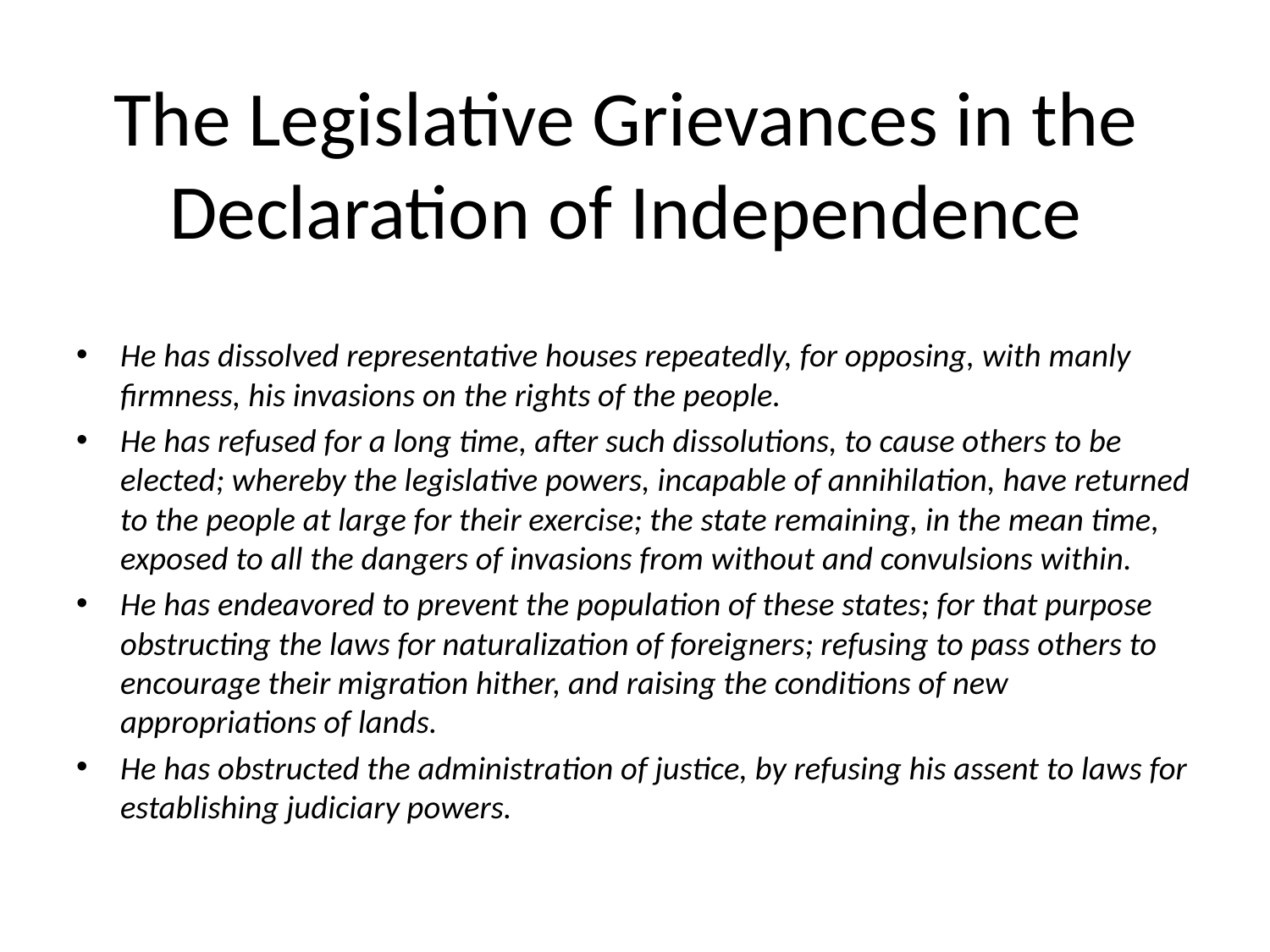

# The Legislative Grievances in the Declaration of Independence
He has dissolved representative houses repeatedly, for opposing, with manly firmness, his invasions on the rights of the people.
He has refused for a long time, after such dissolutions, to cause others to be elected; whereby the legislative powers, incapable of annihilation, have returned to the people at large for their exercise; the state remaining, in the mean time, exposed to all the dangers of invasions from without and convulsions within.
He has endeavored to prevent the population of these states; for that purpose obstructing the laws for naturalization of foreigners; refusing to pass others to encourage their migration hither, and raising the conditions of new appropriations of lands.
He has obstructed the administration of justice, by refusing his assent to laws for establishing judiciary powers.